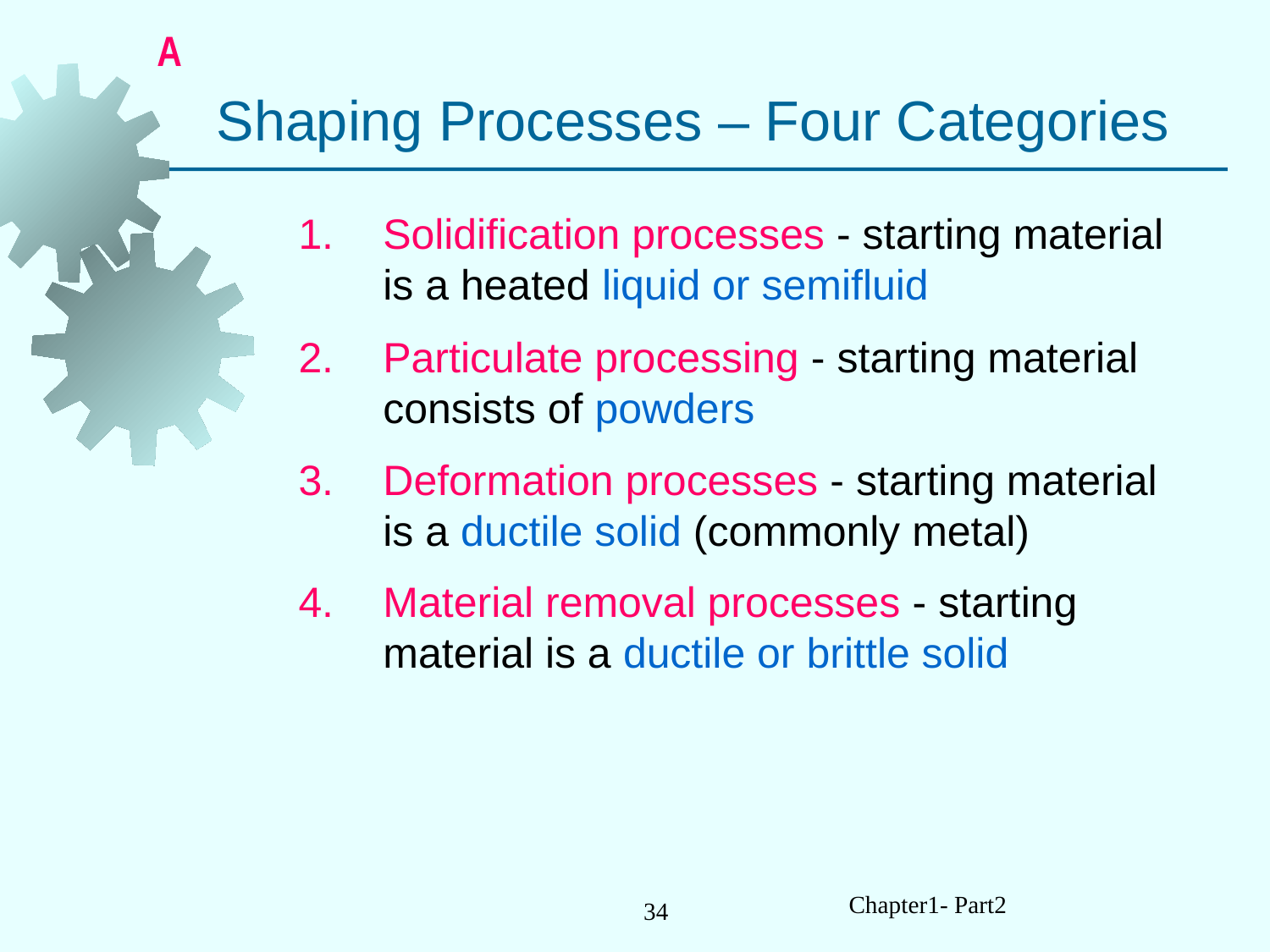

A
# Shaping Processes – Four Categories
Solidification processes - starting material is a heated liquid or semifluid
Particulate processing - starting material consists of powders
Deformation processes - starting material is a ductile solid (commonly metal)
Material removal processes - starting material is a ductile or brittle solid
Chapter1- Part2
34